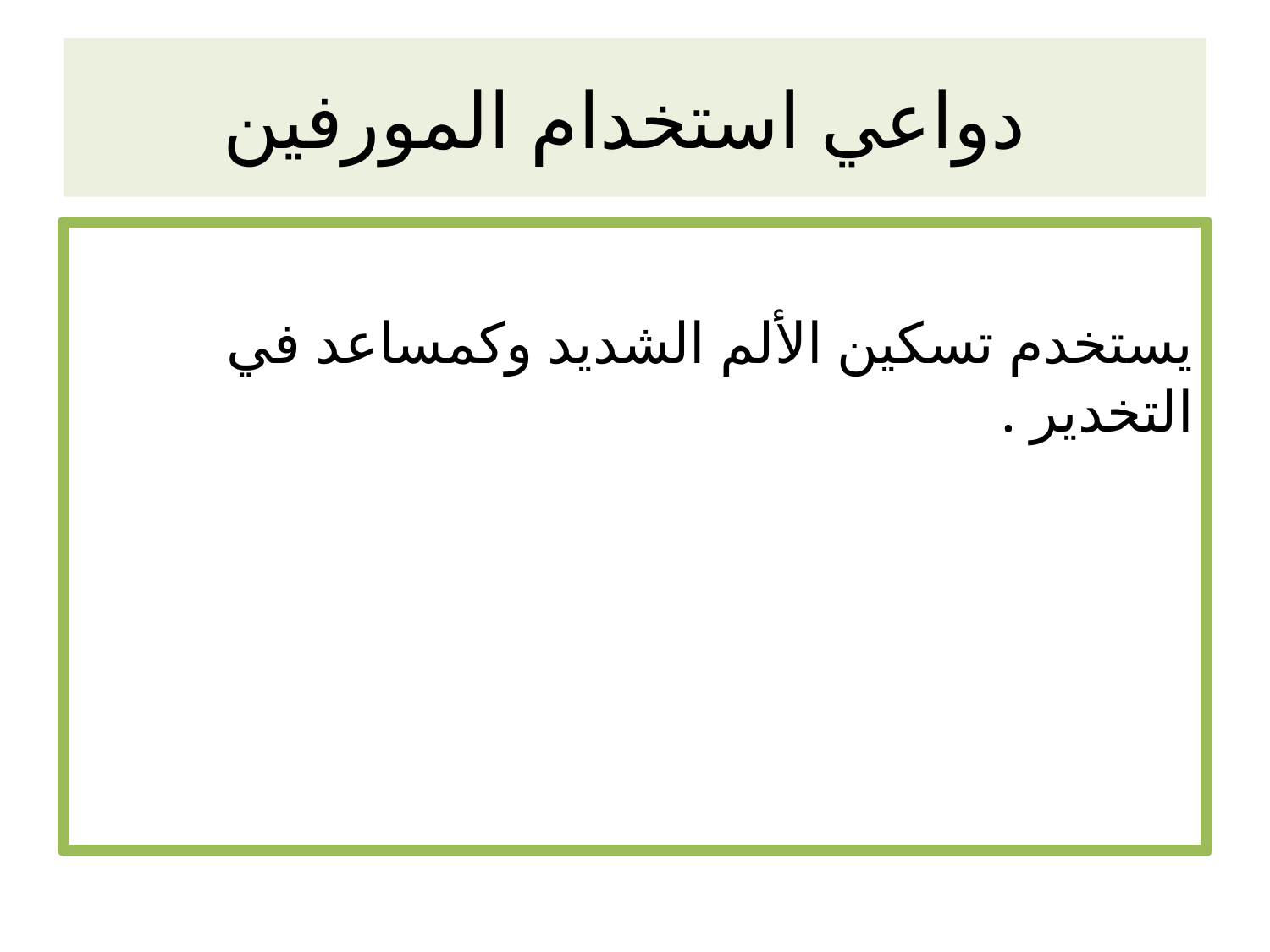

# دواعي استخدام المورفين

يستخدم تسكين الألم الشديد وكمساعد في التخدير .